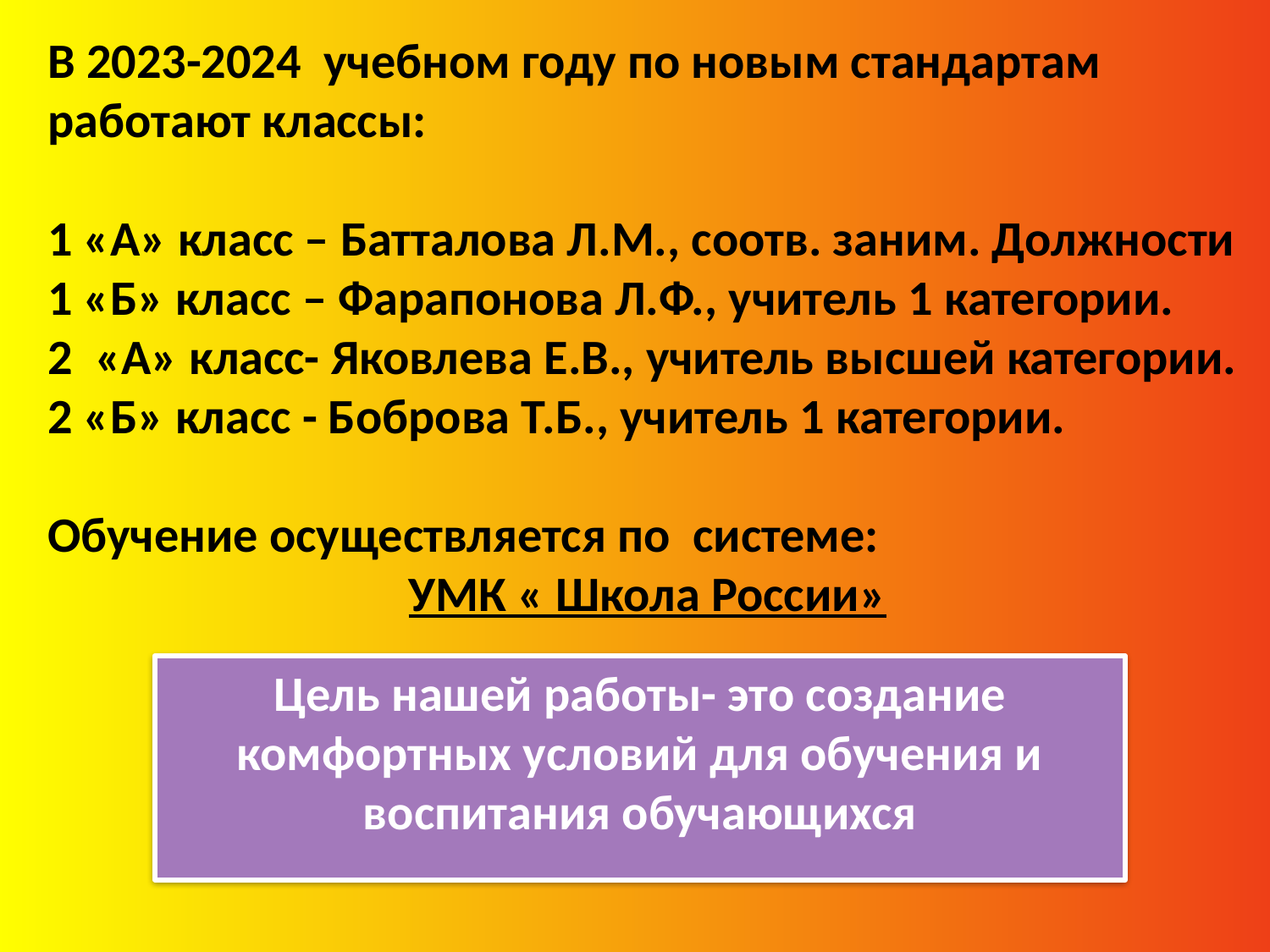

# В 2023-2024  учебном году по новым стандартам работают классы: 1 «А» класс – Батталова Л.М., соотв. заним. Должности 1 «Б» класс – Фарапонова Л.Ф., учитель 1 категории.
2  «А» класс- Яковлева Е.В., учитель высшей категории.
2 «Б» класс - Боброва Т.Б., учитель 1 категории.
Обучение осуществляется по  системе:
УМК « Школа России»
Цель нашей работы- это создание комфортных условий для обучения и воспитания обучающихся